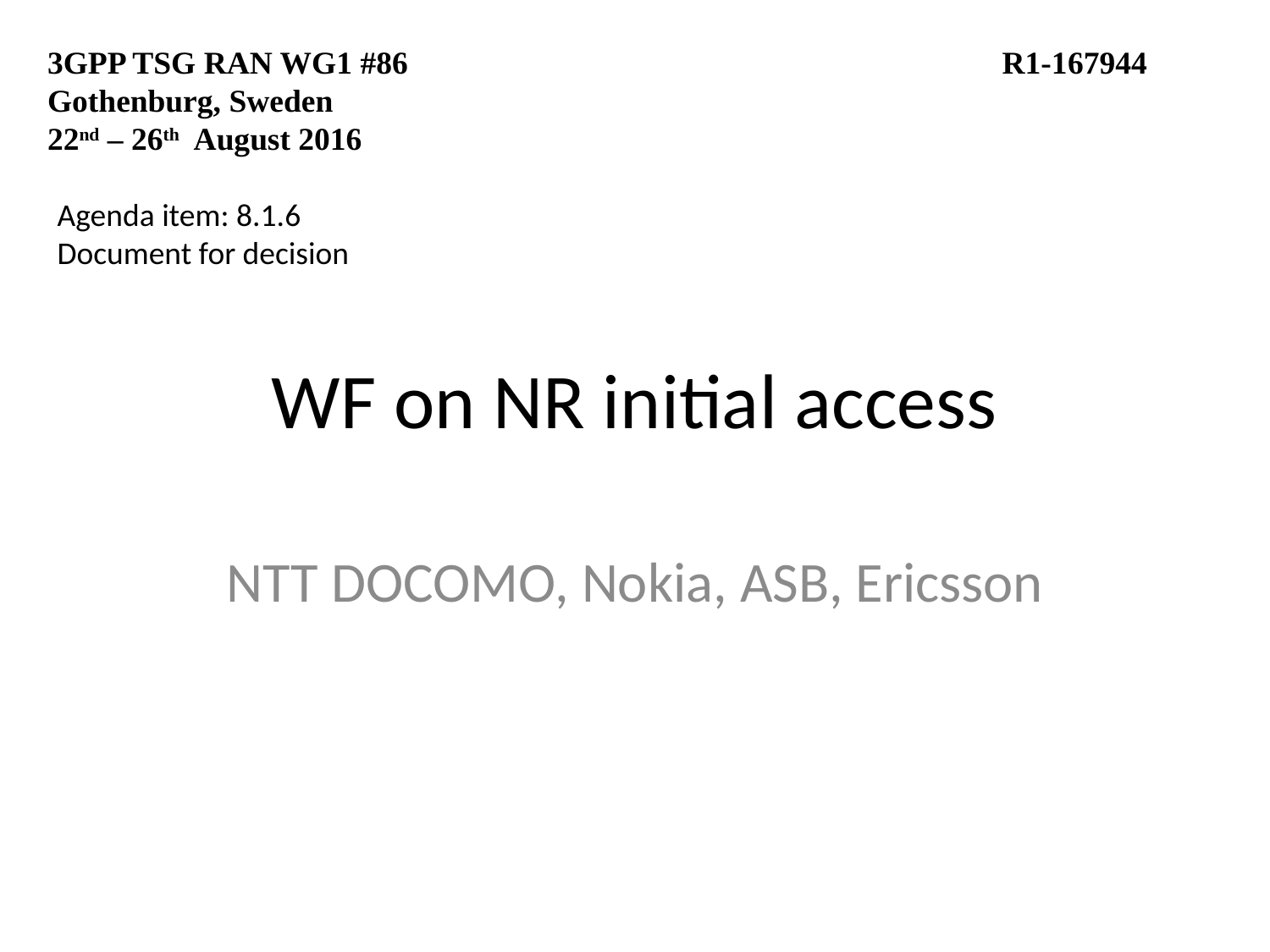

3GPP TSG RAN WG1 #86   			                        R1-167944
Gothenburg, Sweden
22nd – 26th  August 2016
Agenda item: 8.1.6
Document for decision
# WF on NR initial access
NTT DOCOMO, Nokia, ASB, Ericsson